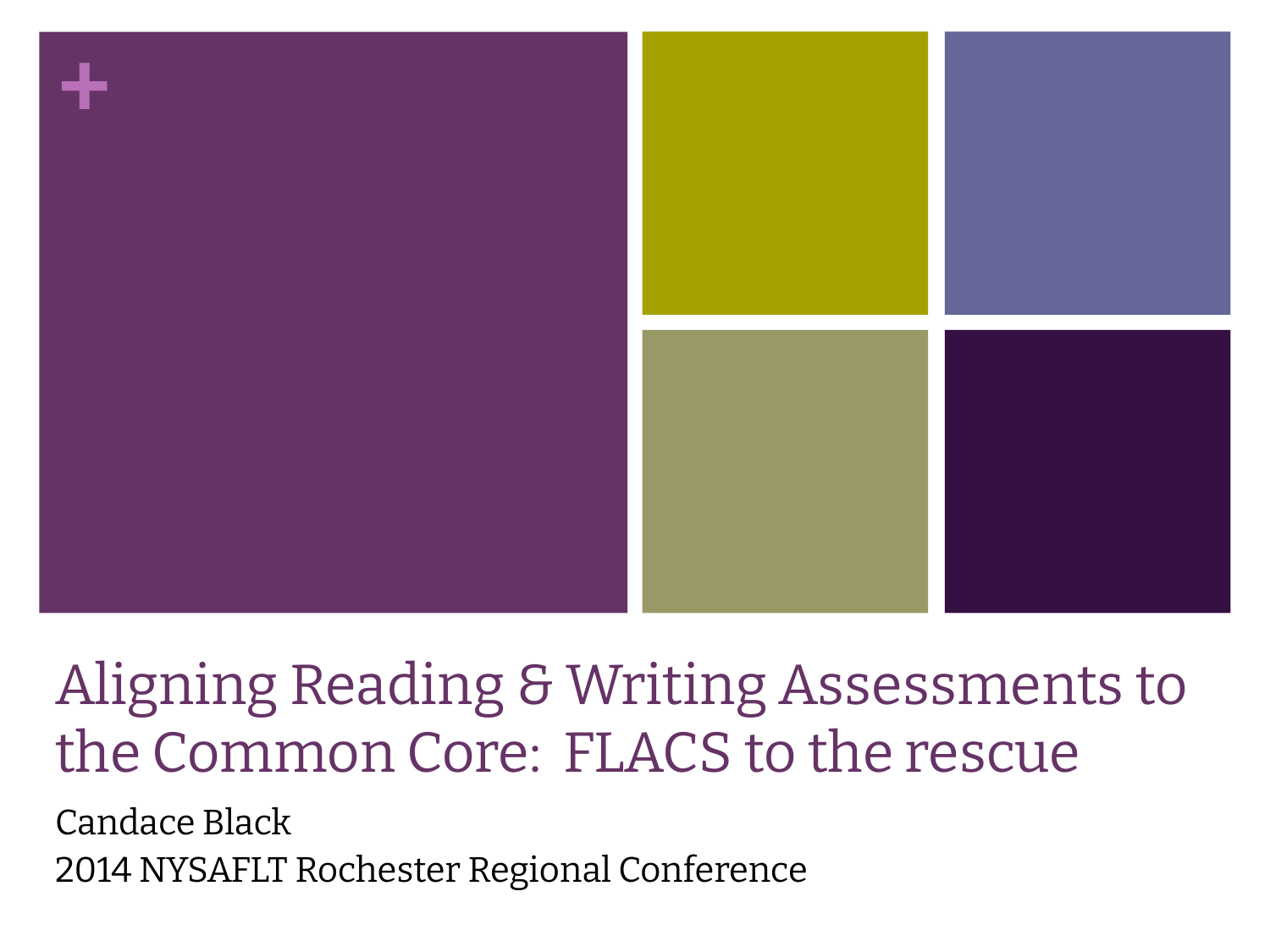

# Aligning Reading & Writing Assessments to the Common Core:  FLACS to the rescue
Candace Black
2014 NYSAFLT Rochester Regional Conference